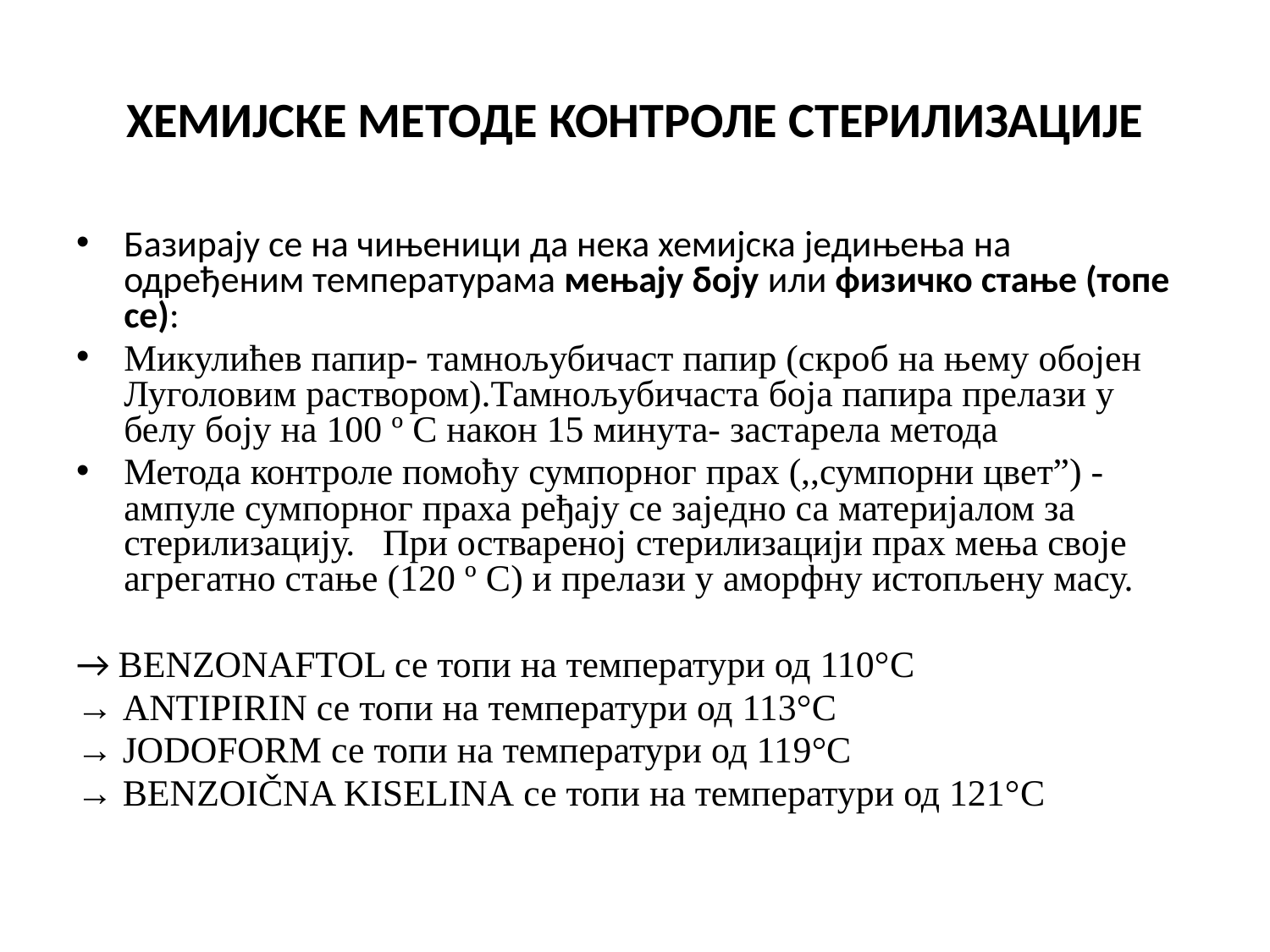

ХЕМИЈСКЕ МЕТОДЕ КОНТРОЛЕ СТЕРИЛИЗАЦИЈЕ
Базирају се на чињеници да нека хемијска једињења на одређеним температурама мењају боју или физичко стање (топе се):
Микулићев папир- тамнољубичаст папир (скроб на њему обојен Луголовим раствором).Тамнољубичаста боја папира прелази у белу боју на 100 º C након 15 минута- застарела метода
Метода контроле помоћу сумпорног прах (,,сумпорни цвет”) - ампуле сумпорног праха ређају се заједно са материјалом за стерилизацију.   При оствареној стерилизацији прах мења своје агрегатно стање (120 º C) и прелази у аморфну истопљену масу.

→ BENZONAFTOL се топи на температури од 110°C
→ ANTIPIRIN се топи на температури од 113°C
→ JODOFORM се топи на температури од 119°C
→ BENZOIČNA KISELINA се топи на температури од 121°C